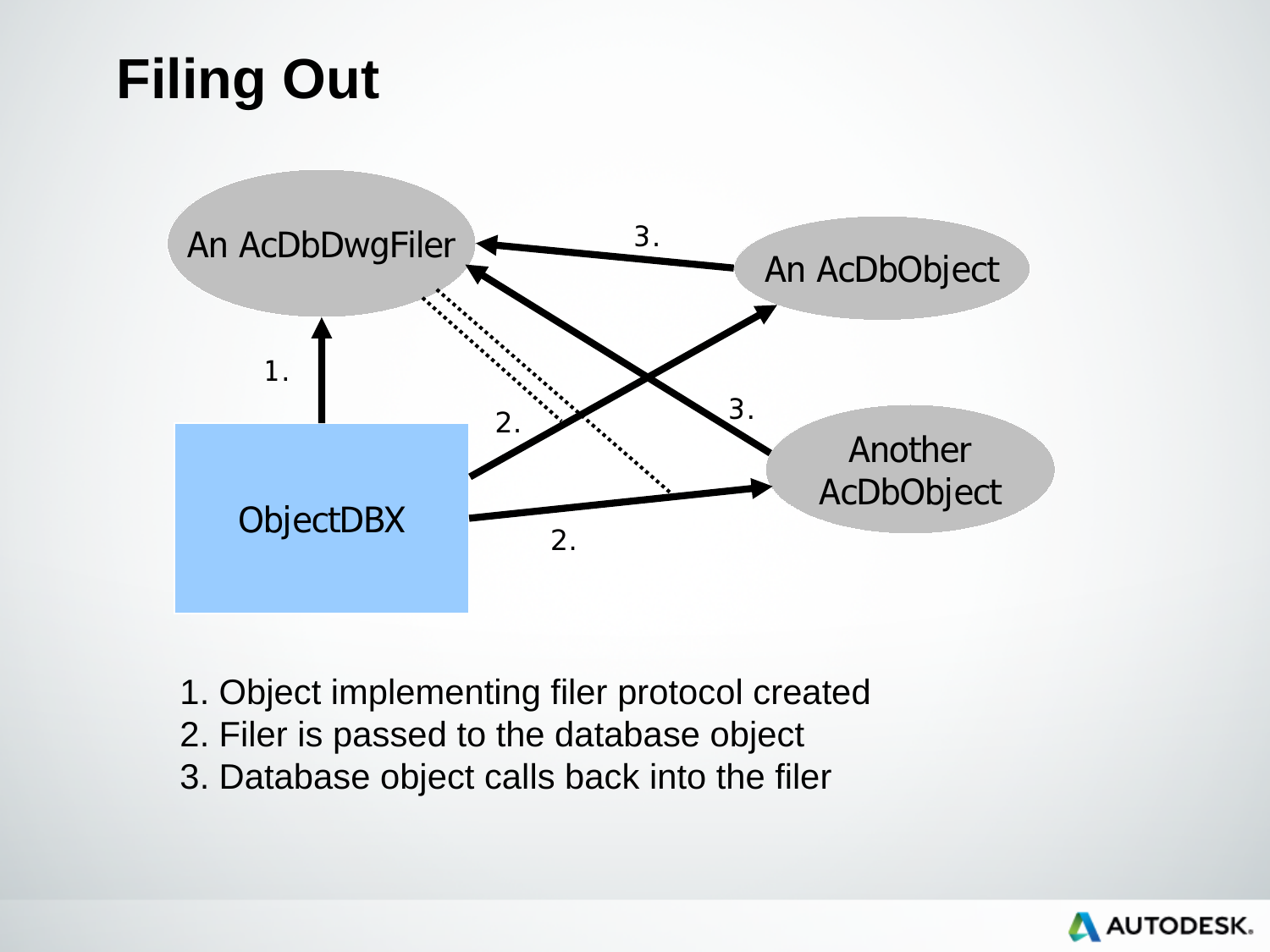

# Filing Out
An AcDbDwgFiler
3.
An AcDbObject

1.
3.
2.
Another
AcDbObject
ObjectDBX
2.
1. Object implementing filer protocol created
2. Filer is passed to the database object
3. Database object calls back into the filer